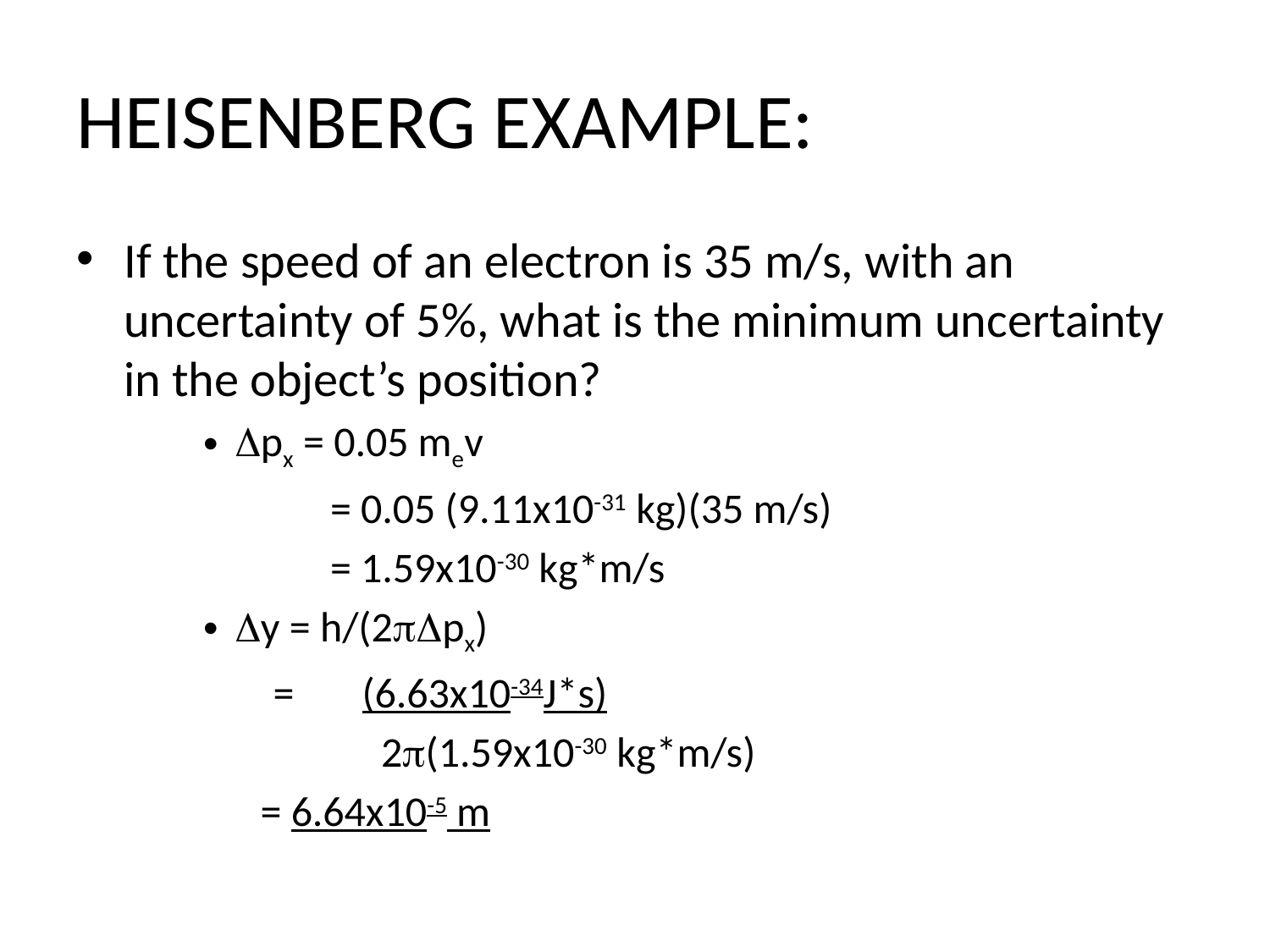

# HEISENBERG EXAMPLE:
If the speed of an electron is 35 m/s, with an uncertainty of 5%, what is the minimum uncertainty in the object’s position?
Δpx = 0.05 mev
= 0.05 (9.11x10-31 kg)(35 m/s)
= 1.59x10-30 kg*m/s
Δy = h/(2πΔpx)
	    = 	(6.63x10-34J*s)
		  2π(1.59x10-30 kg*m/s)
      = 6.64x10-5 m